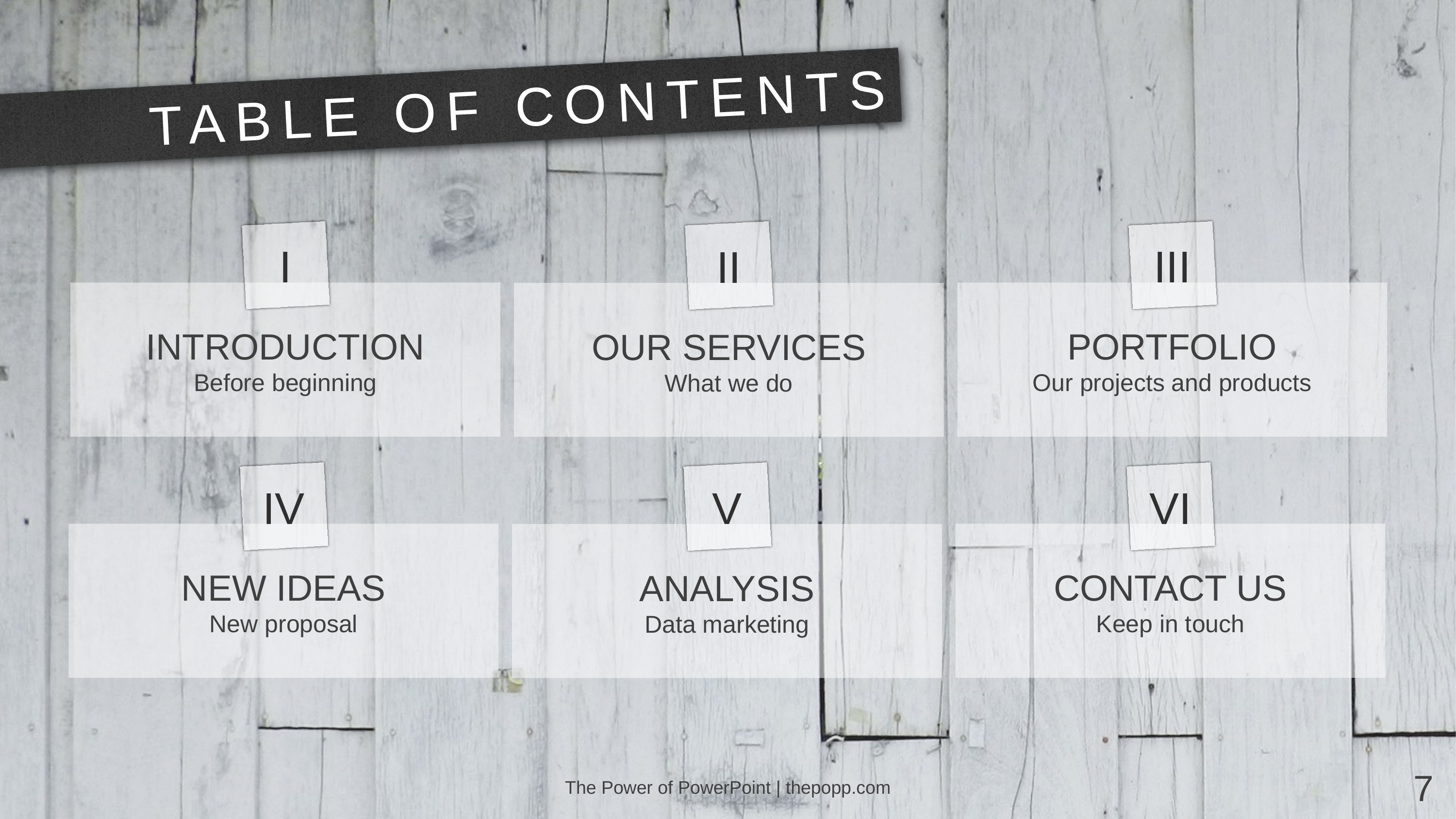

# TABLE OF CONTENTS
PORTFOLIO
INTRODUCTION
OUR SERVICES
Our projects and products
Before beginning
What we do
CONTACT US
NEW IDEAS
ANALYSIS
Keep in touch
New proposal
Data marketing
The Power of PowerPoint | thepopp.com
7